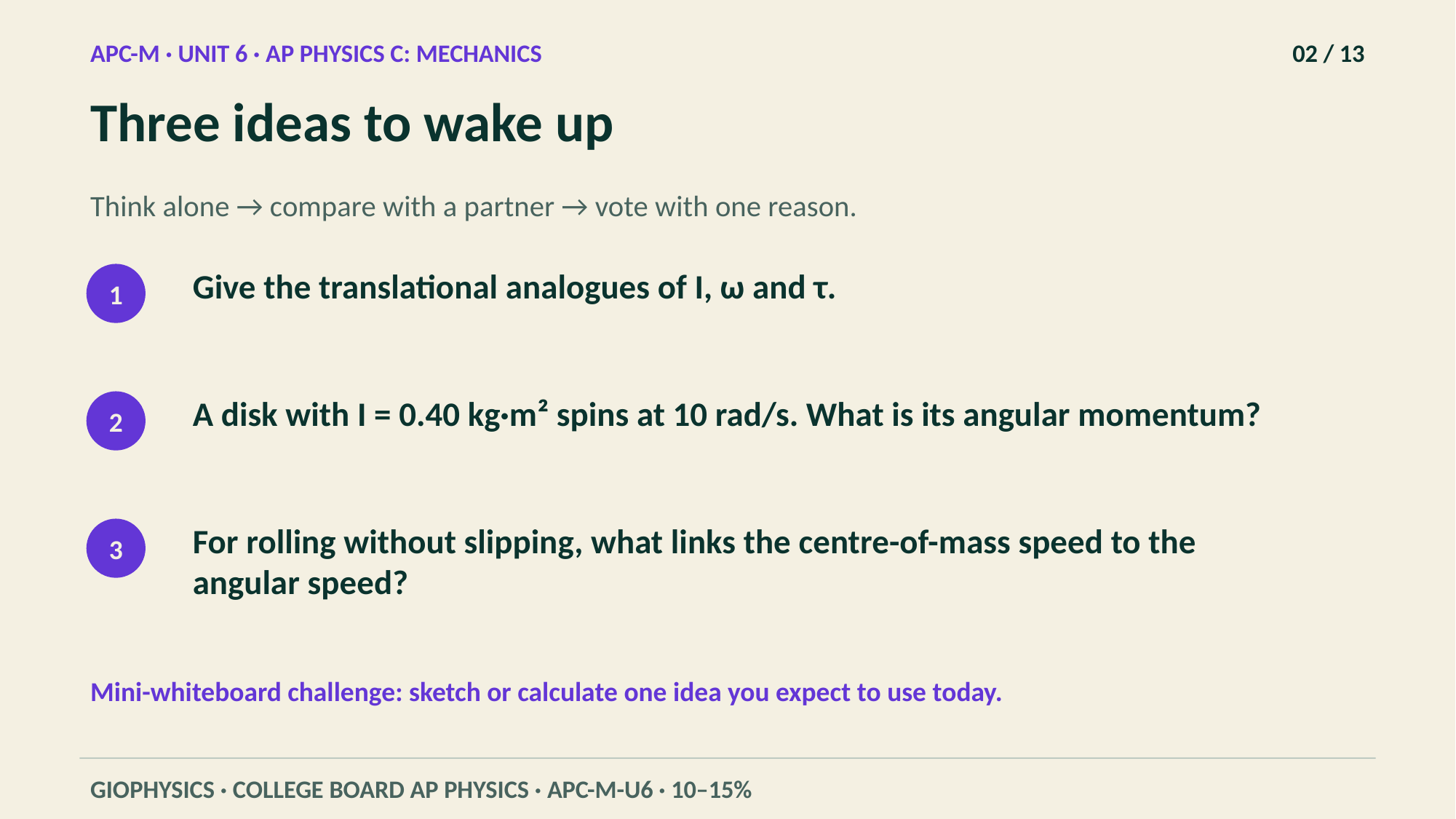

APC-M · UNIT 6 · AP PHYSICS C: MECHANICS
02 / 13
Three ideas to wake up
Think alone → compare with a partner → vote with one reason.
Give the translational analogues of I, ω and τ.

1
A disk with I = 0.40 kg·m² spins at 10 rad/s. What is its angular momentum?

2
For rolling without slipping, what links the centre-of-mass speed to the angular speed?

3
Mini-whiteboard challenge: sketch or calculate one idea you expect to use today.

GIOPHYSICS · COLLEGE BOARD AP PHYSICS · APC-M-U6 · 10–15%